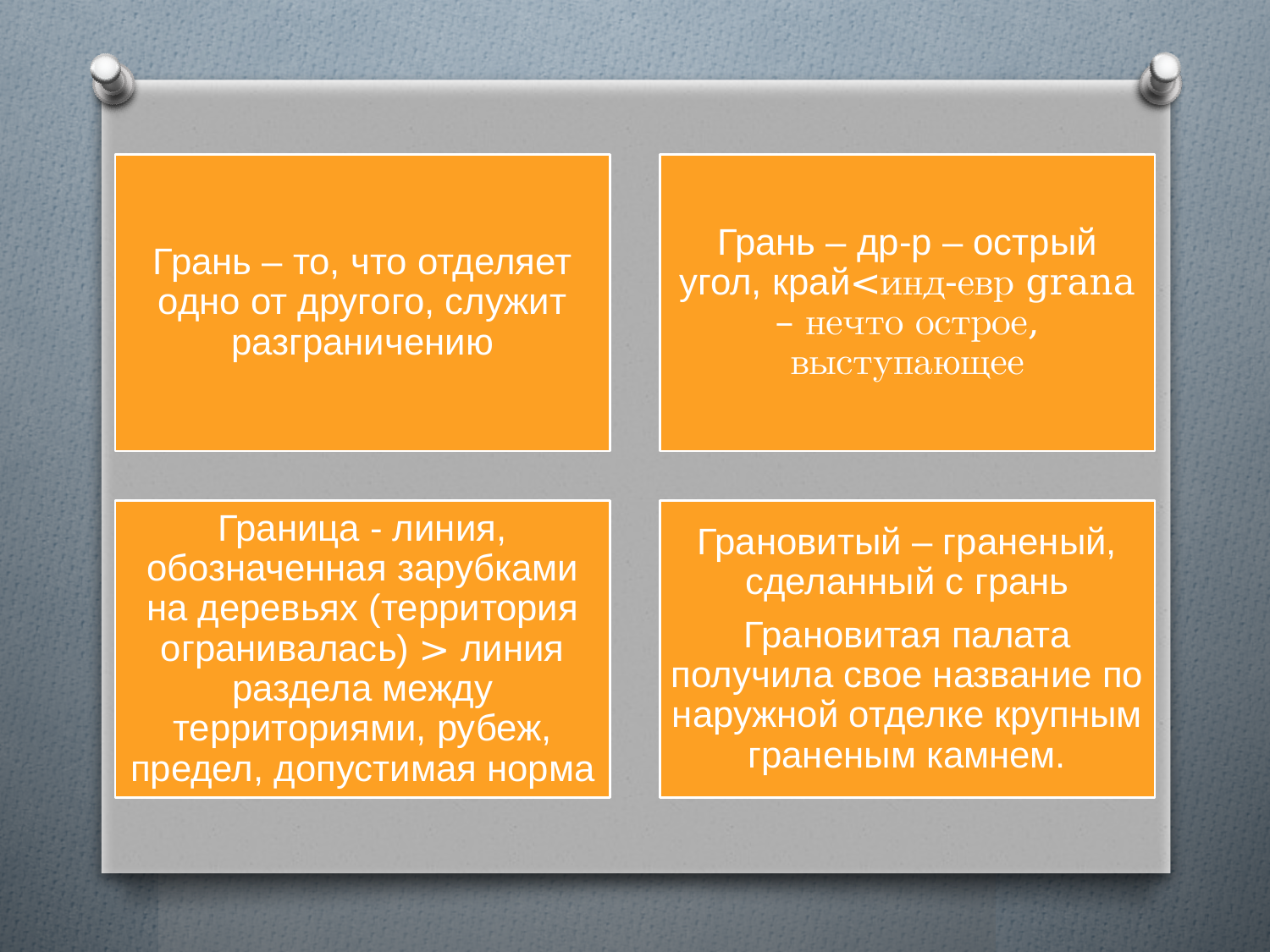

Грань – то, что отделяет одно от другого, служит разграничению
Грань – др-р – острый угол, край<инд-евр grana – нечто острое, выступающее
Граница - линия, обозначенная зарубками на деревьях (территория огранивалась) > линия раздела между территориями, рубеж, предел, допустимая норма
Грановитый – граненый, сделанный с грань
Грановитая палата получила свое название по наружной отделке крупным граненым камнем.